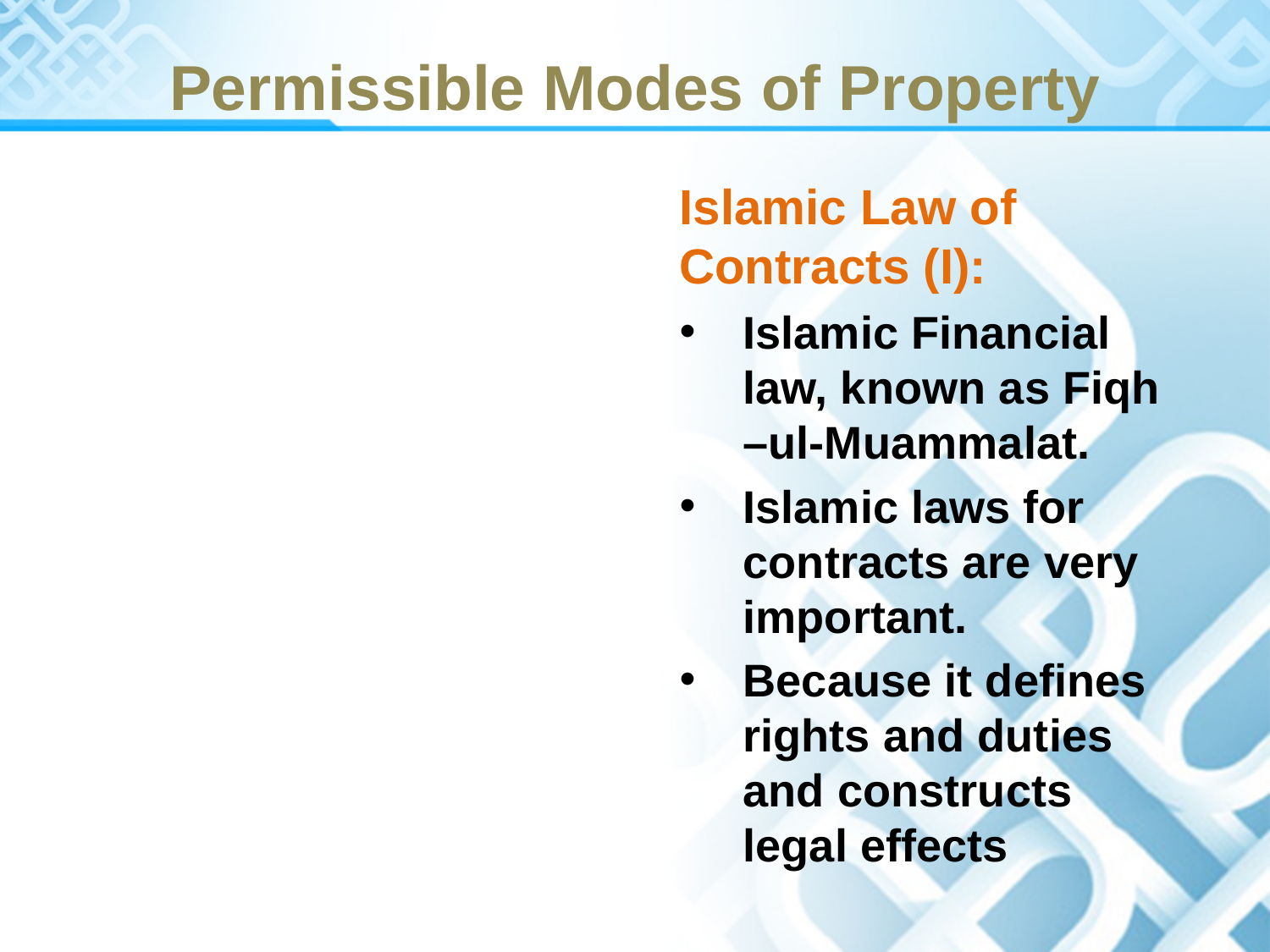

# Permissible Modes of Property
Islamic Law of Contracts (I):
Islamic Financial law, known as Fiqh –ul-Muammalat.
Islamic laws for contracts are very important.
Because it defines rights and duties and constructs legal effects